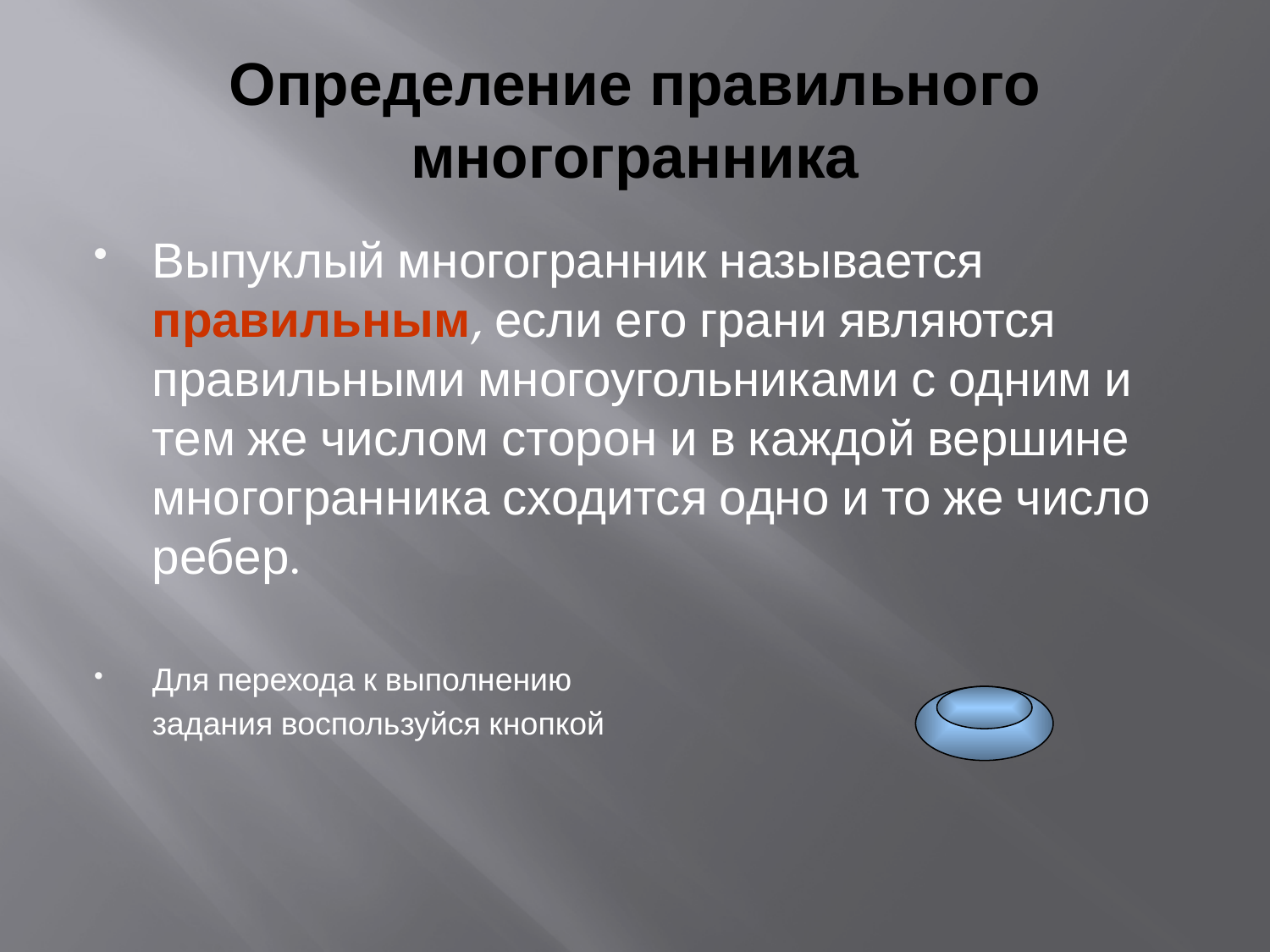

# Определение правильного многогранника
Выпуклый многогранник называется правильным, если его грани являются правильными многоугольниками с одним и тем же числом сторон и в каждой вершине многогранника сходится одно и то же число ребер.

Для перехода к выполнению
	задания воспользуйся кнопкой